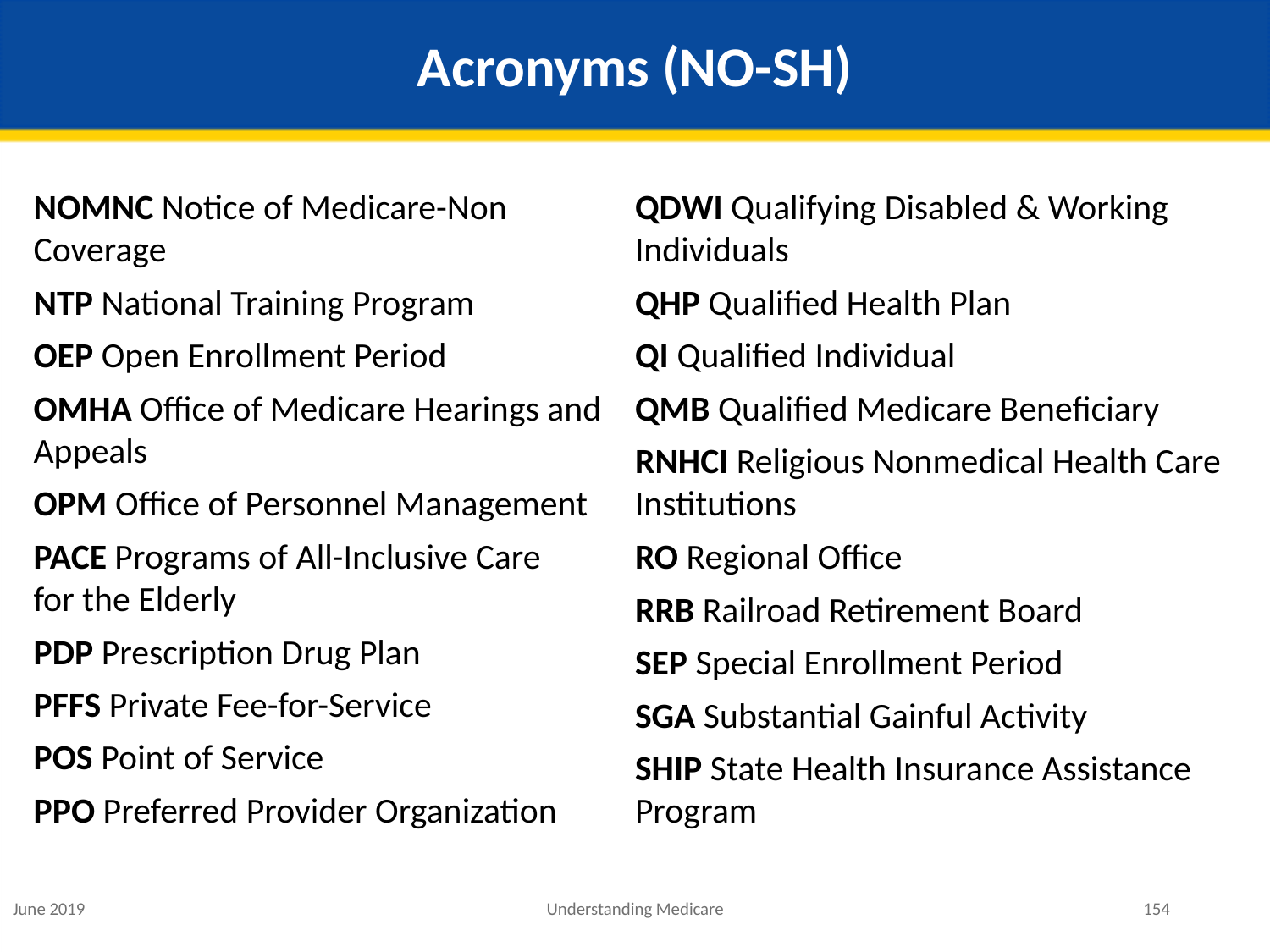

# Acronyms (NO-SH)
NOMNC Notice of Medicare-Non Coverage
NTP National Training Program
OEP Open Enrollment Period
OMHA Office of Medicare Hearings and Appeals
OPM Office of Personnel Management
PACE Programs of All-Inclusive Care
for the Elderly
PDP Prescription Drug Plan
PFFS Private Fee-for-Service
POS Point of Service
PPO Preferred Provider Organization

QDWI Qualifying Disabled & Working Individuals
QHP Qualified Health Plan
QI Qualified Individual
QMB Qualified Medicare Beneficiary
RNHCI Religious Nonmedical Health Care Institutions
RO Regional Office
RRB Railroad Retirement Board
SEP Special Enrollment Period
SGA Substantial Gainful Activity
SHIP State Health Insurance Assistance Program

June 2019
Understanding Medicare
154